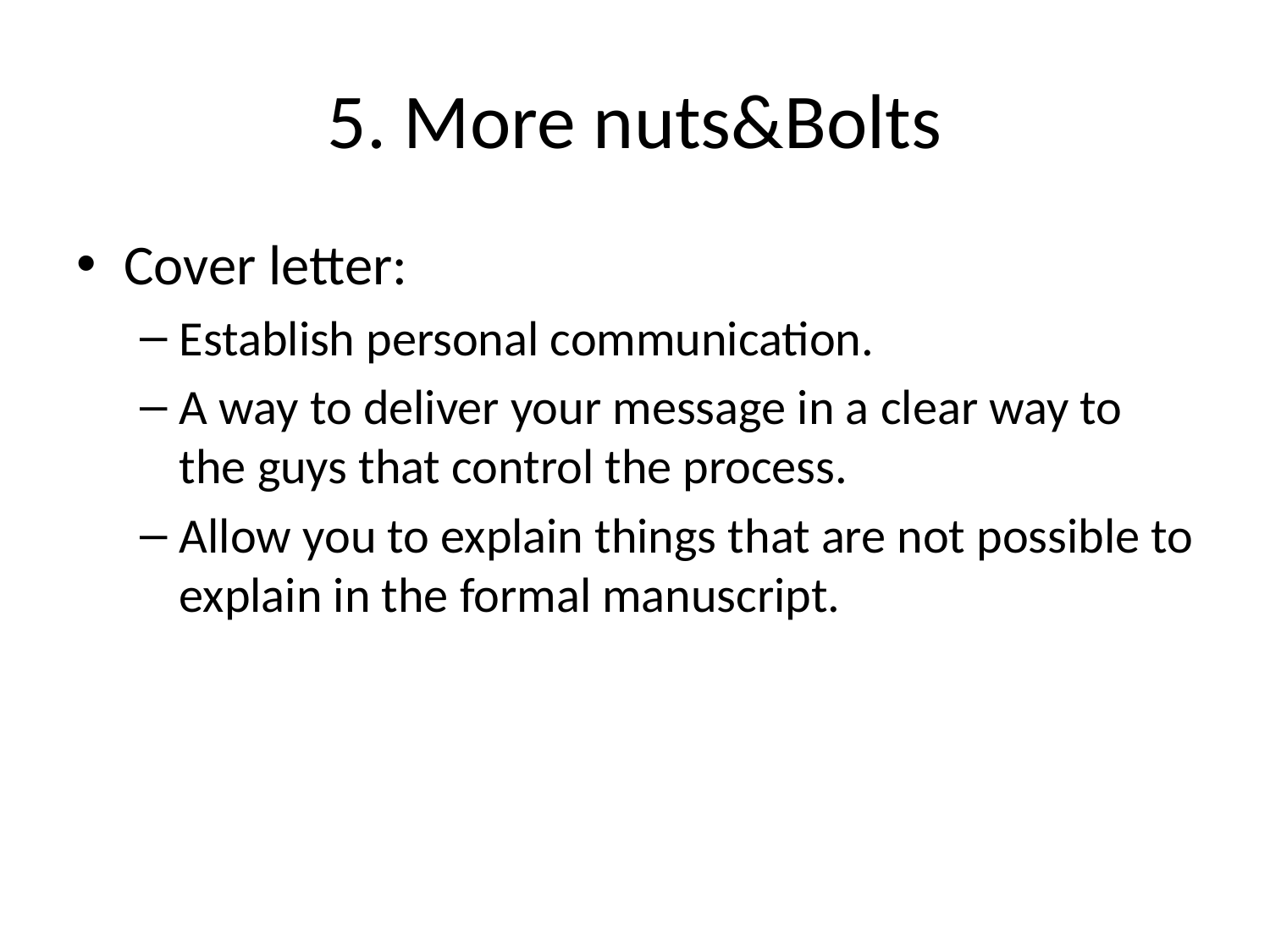

# 5. More nuts&Bolts
Cover letter:
Establish personal communication.
A way to deliver your message in a clear way to the guys that control the process.
Allow you to explain things that are not possible to explain in the formal manuscript.